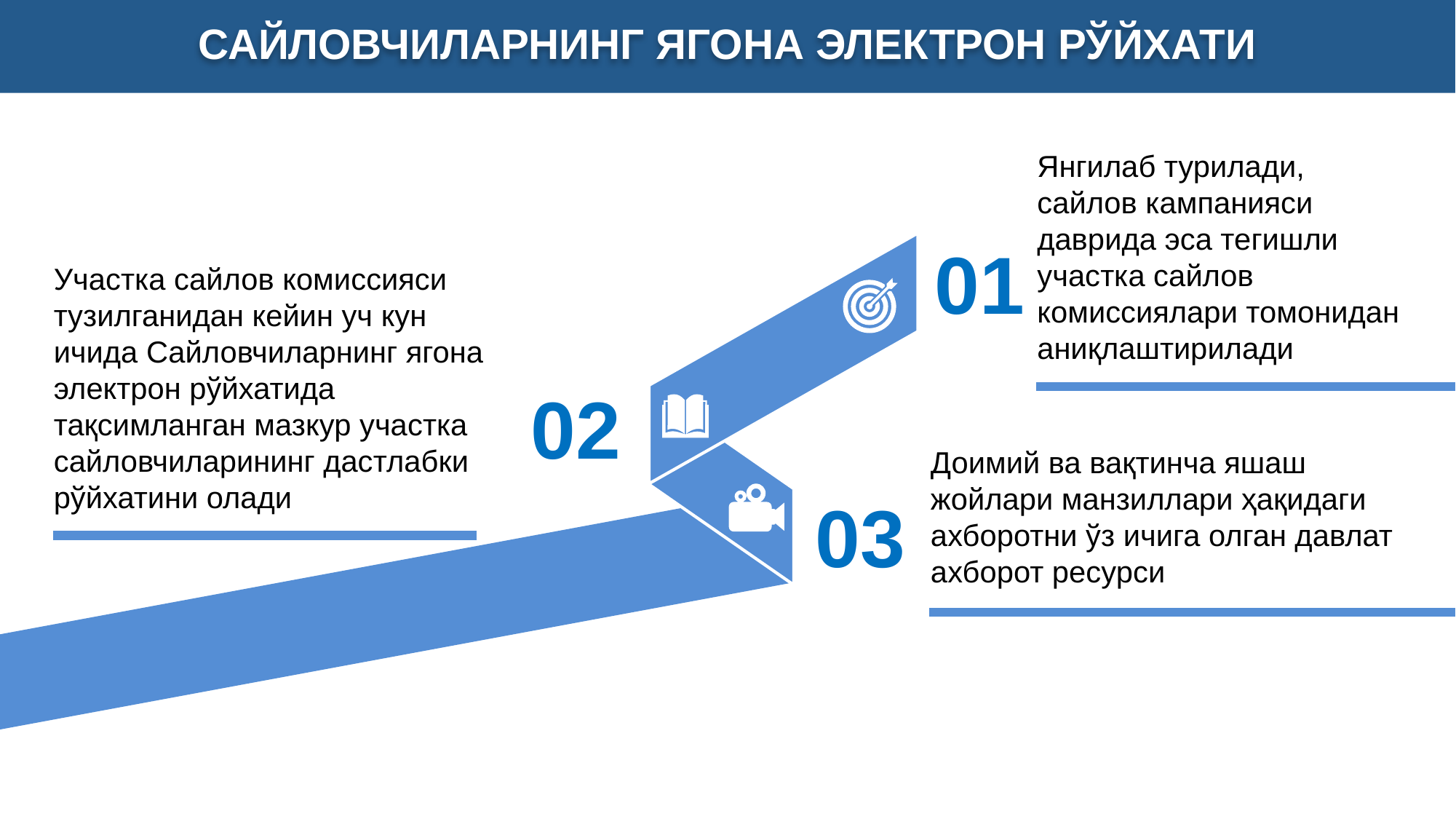

САЙЛОВЧИЛАРНИНГ ЯГОНА ЭЛЕКТРОН РЎЙХАТИ
Янгилаб турилади, сайлов кампанияси даврида эса тегишли участка сайлов комиссиялари томонидан аниқлаштирилади
01

Участка сайлов комиссияси тузилганидан кейин уч кун ичида Сайловчиларнинг ягона электрон рўйхатида тақсимланган мазкур участка сайловчиларининг дастлабки рўйхатини олади

02

Доимий ва вақтинча яшаш жойлари манзиллари ҳақидаги ахборотни ўз ичига олган давлат ахборот ресурси
03